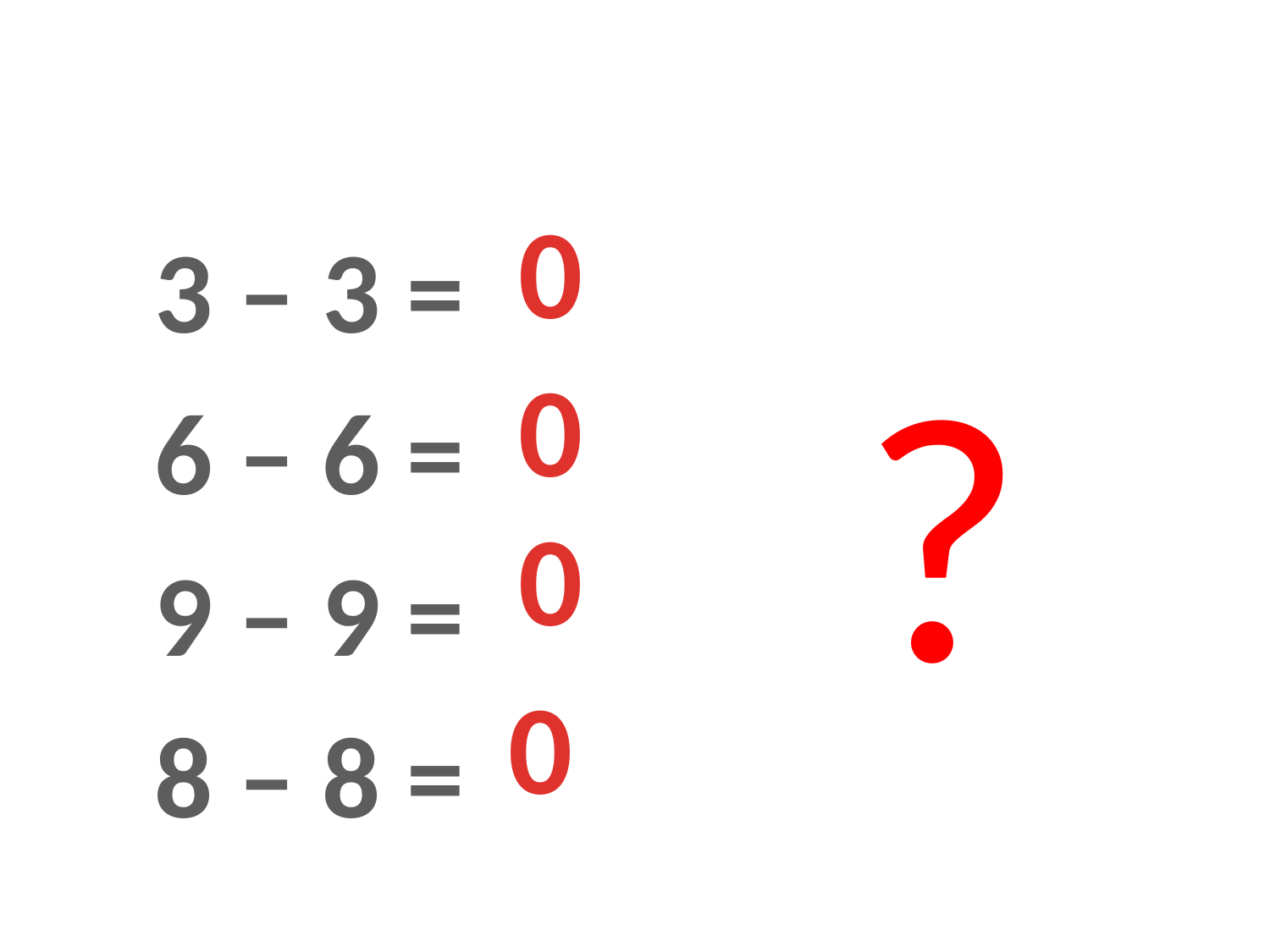

#

   3 – 3 =
   6 – 6 =
   9 – 9 =
   8 – 8 =

0
?
0
0
0